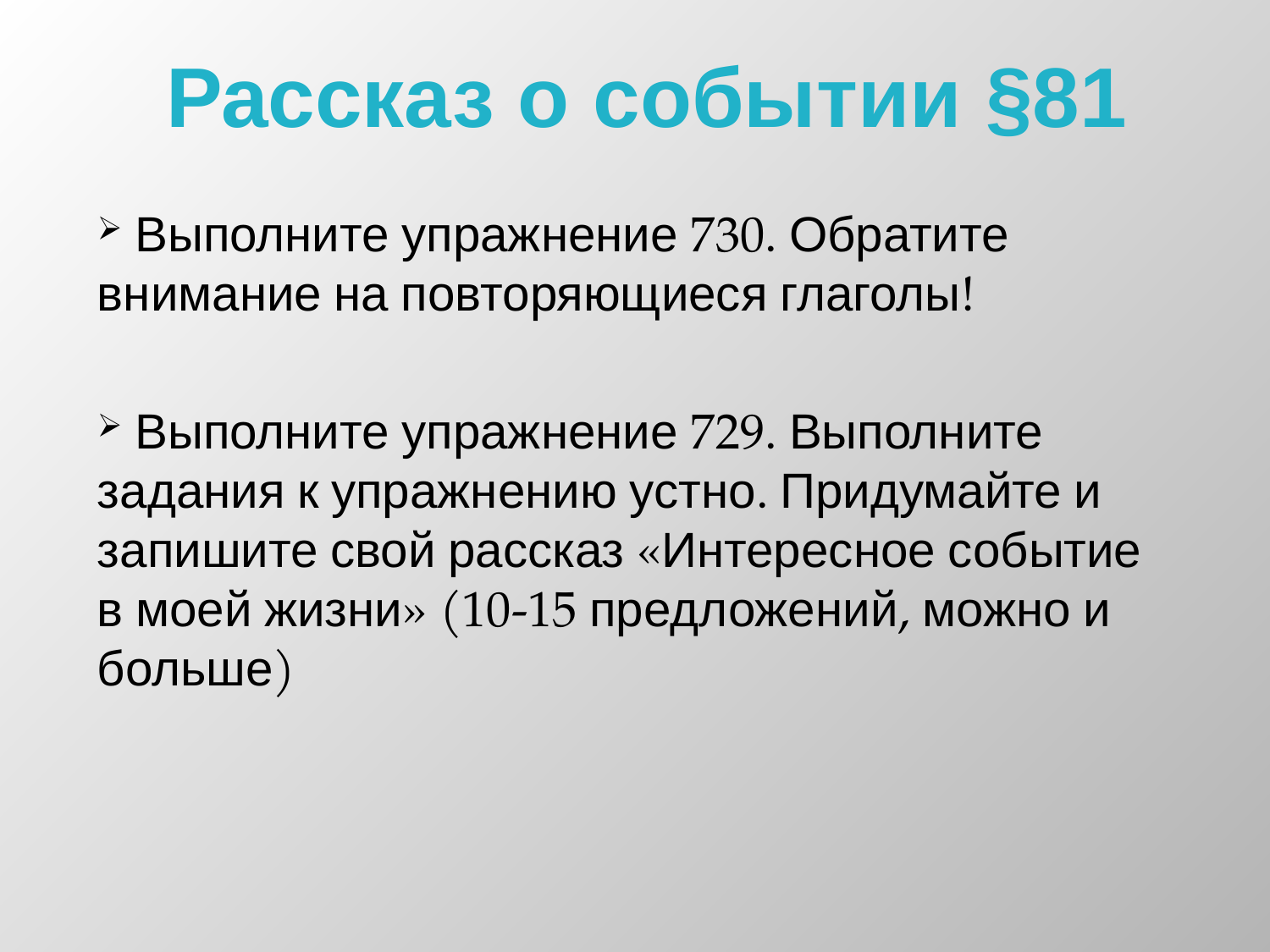

# Рассказ о событии §81
 Выполните упражнение 730. Обратите внимание на повторяющиеся глаголы!

 Выполните упражнение 729. Выполните задания к упражнению устно. Придумайте и запишите свой рассказ «Интересное событие в моей жизни» (10-15 предложений, можно и больше)